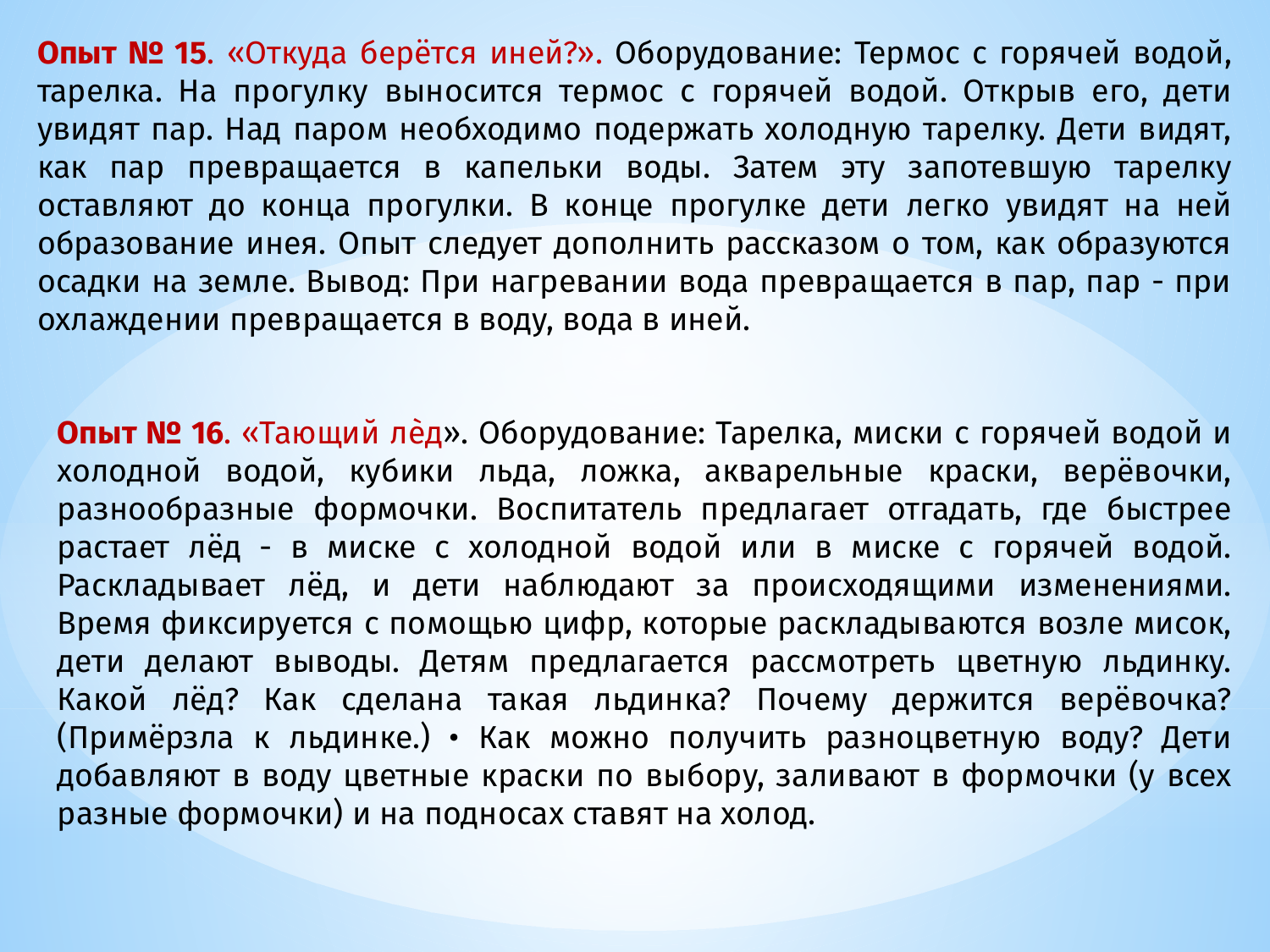

Опыт № 15. «Откуда берётся иней?». Оборудование: Термос с горячей водой, тарелка. На прогулку выносится термос с горячей водой. Открыв его, дети увидят пар. Над паром необходимо подержать холодную тарелку. Дети видят, как пар превращается в капельки воды. Затем эту запотевшую тарелку оставляют до конца прогулки. В конце прогулке дети легко увидят на ней образование инея. Опыт следует дополнить рассказом о том, как образуются осадки на земле. Вывод: При нагревании вода превращается в пар, пар - при охлаждении превращается в воду, вода в иней.
Опыт № 16. «Тающий лѐд». Оборудование: Тарелка, миски с горячей водой и холодной водой, кубики льда, ложка, акварельные краски, верёвочки, разнообразные формочки. Воспитатель предлагает отгадать, где быстрее растает лёд - в миске с холодной водой или в миске с горячей водой. Раскладывает лёд, и дети наблюдают за происходящими изменениями. Время фиксируется с помощью цифр, которые раскладываются возле мисок, дети делают выводы. Детям предлагается рассмотреть цветную льдинку. Какой лёд? Как сделана такая льдинка? Почему держится верёвочка? (Примёрзла к льдинке.) • Как можно получить разноцветную воду? Дети добавляют в воду цветные краски по выбору, заливают в формочки (у всех разные формочки) и на подносах ставят на холод.